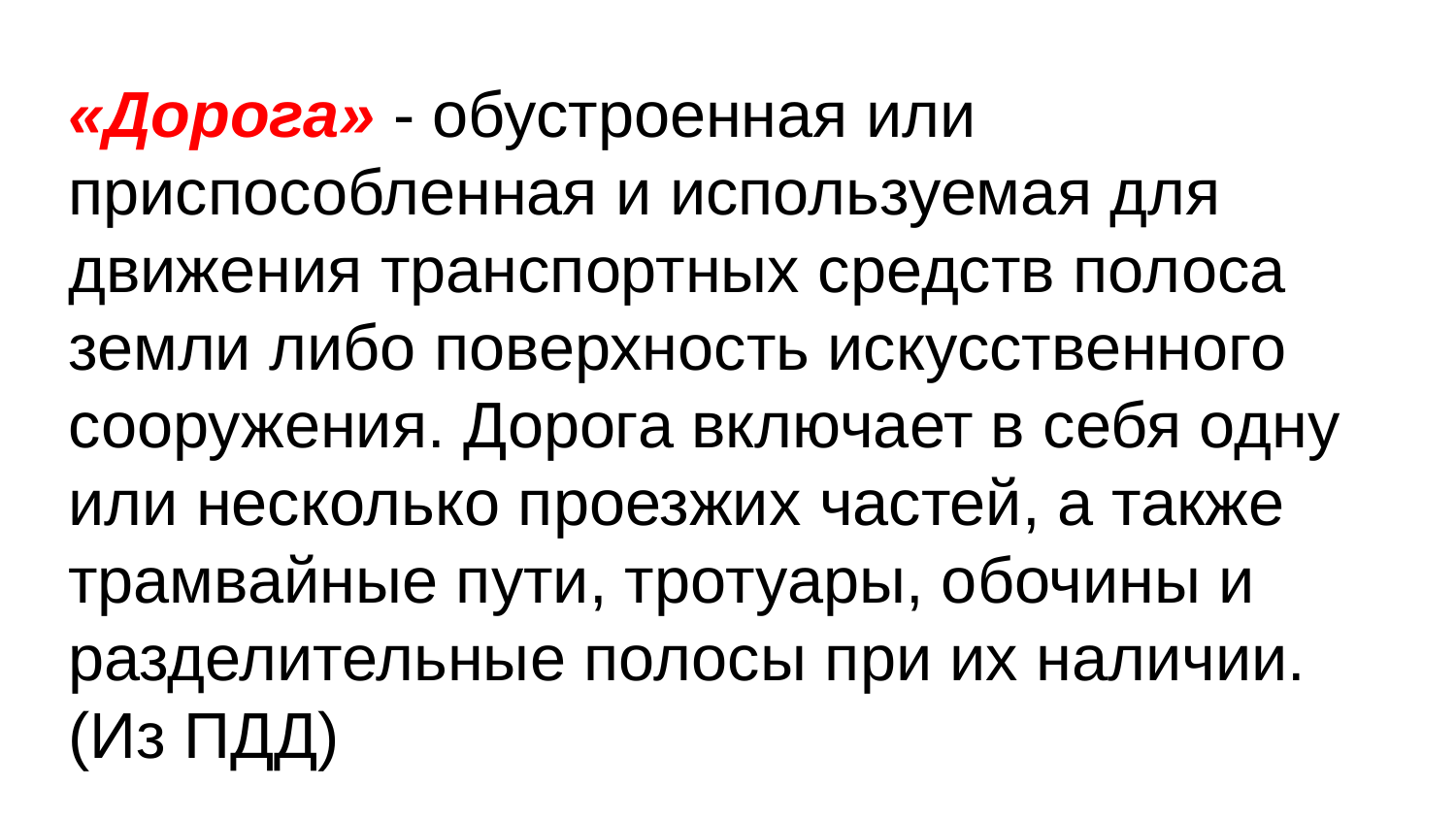

«Дорога» - обустроенная или приспособленная и используемая для движения транспортных средств полоса земли либо поверхность искусственного сооружения. Дорога включает в себя одну или несколько проезжих частей, а также трамвайные пути, тротуары, обочины и разделительные полосы при их наличии. (Из ПДД)